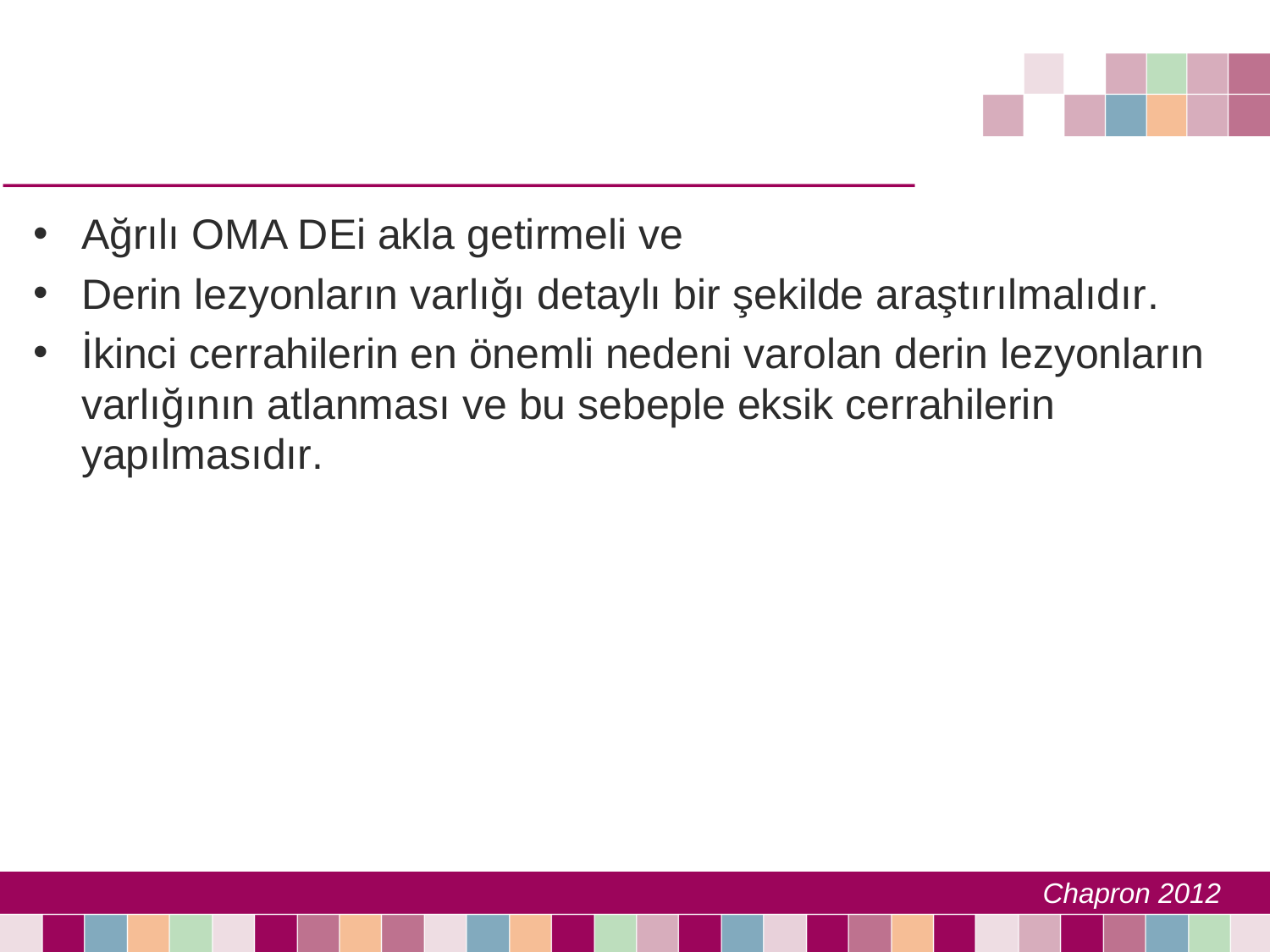

#
Ağrılı OMA DEi akla getirmeli ve
Derin lezyonların varlığı detaylı bir şekilde araştırılmalıdır.
İkinci cerrahilerin en önemli nedeni varolan derin lezyonların varlığının atlanması ve bu sebeple eksik cerrahilerin yapılmasıdır.
Chapron 2012